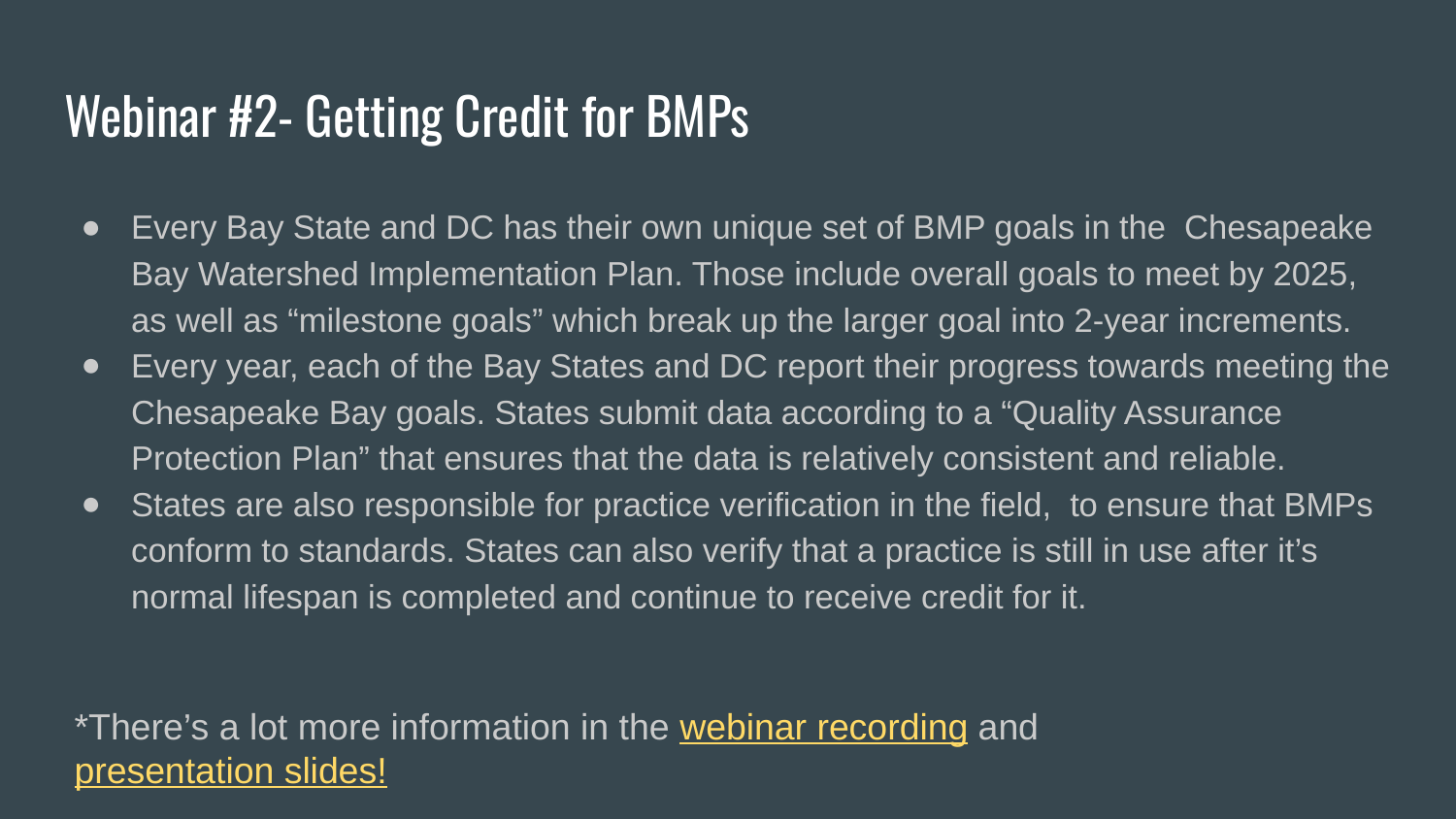

# Webinar #2- Getting Credit for BMPs
Every Bay State and DC has their own unique set of BMP goals in the  Chesapeake Bay Watershed Implementation Plan. Those include overall goals to meet by 2025, as well as “milestone goals” which break up the larger goal into 2-year increments.
Every year, each of the Bay States and DC report their progress towards meeting the Chesapeake Bay goals. States submit data according to a “Quality Assurance Protection Plan” that ensures that the data is relatively consistent and reliable.
States are also responsible for practice verification in the field,  to ensure that BMPs conform to standards. States can also verify that a practice is still in use after it’s normal lifespan is completed and continue to receive credit for it.
*There’s a lot more information in the webinar recording and presentation slides!